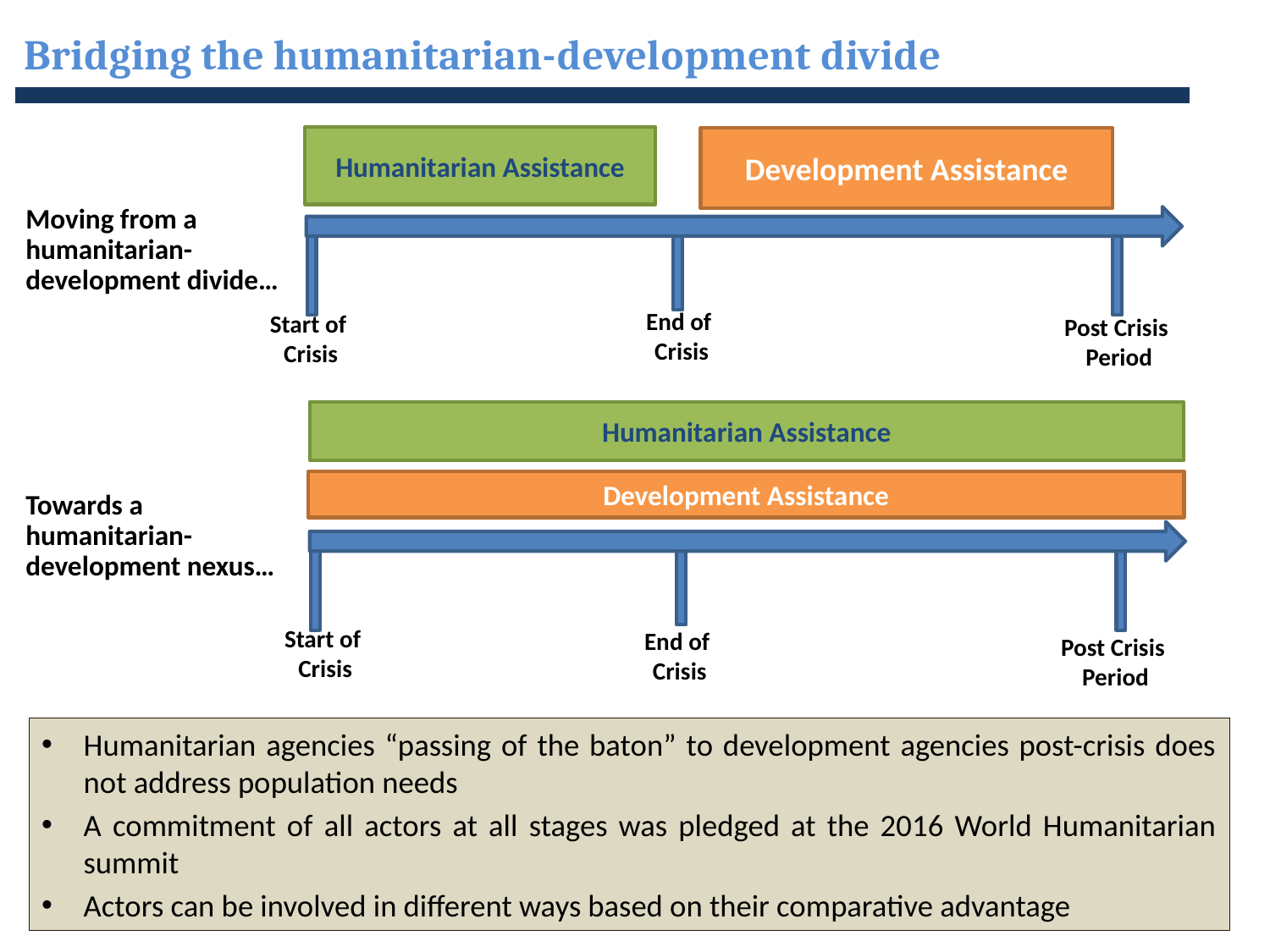

# Bridging the humanitarian-development divide
Humanitarian Assistance
Development Assistance

End of
Crisis
Start of
Crisis
Post Crisis
Period
Moving from a humanitarian-development divide…
Humanitarian Assistance
Development Assistance

Start of
Crisis
End of
Crisis
Post Crisis
Period
Towards a humanitarian-development nexus…
Humanitarian agencies “passing of the baton” to development agencies post-crisis does not address population needs
A commitment of all actors at all stages was pledged at the 2016 World Humanitarian summit
Actors can be involved in different ways based on their comparative advantage
9